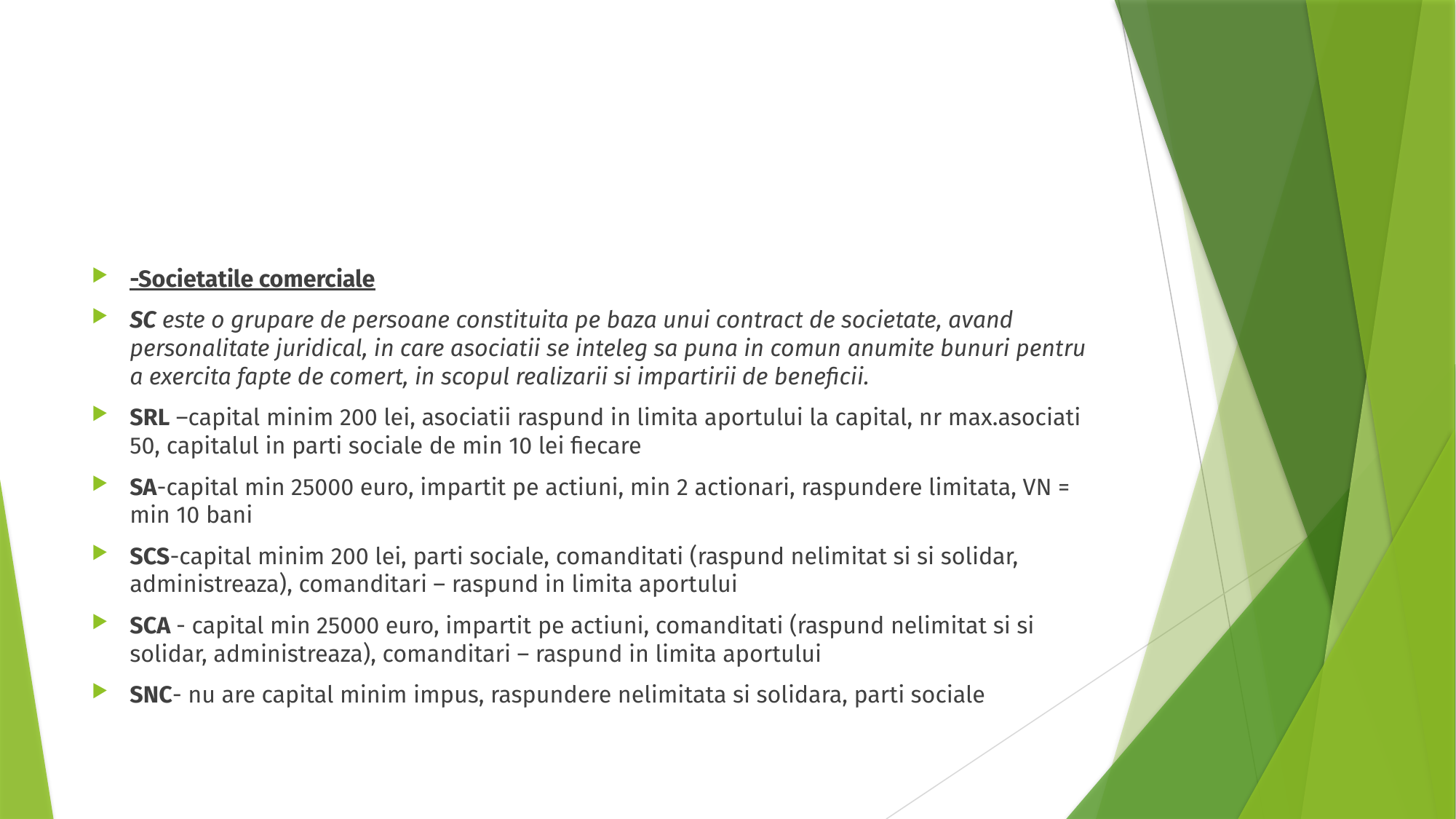

#
-Societatile comerciale
SC este o grupare de persoane constituita pe baza unui contract de societate, avand personalitate juridical, in care asociatii se inteleg sa puna in comun anumite bunuri pentru a exercita fapte de comert, in scopul realizarii si impartirii de beneficii.
SRL –capital minim 200 lei, asociatii raspund in limita aportului la capital, nr max.asociati 50, capitalul in parti sociale de min 10 lei fiecare
SA-capital min 25000 euro, impartit pe actiuni, min 2 actionari, raspundere limitata, VN = min 10 bani
SCS-capital minim 200 lei, parti sociale, comanditati (raspund nelimitat si si solidar, administreaza), comanditari – raspund in limita aportului
SCA - capital min 25000 euro, impartit pe actiuni, comanditati (raspund nelimitat si si solidar, administreaza), comanditari – raspund in limita aportului
SNC- nu are capital minim impus, raspundere nelimitata si solidara, parti sociale